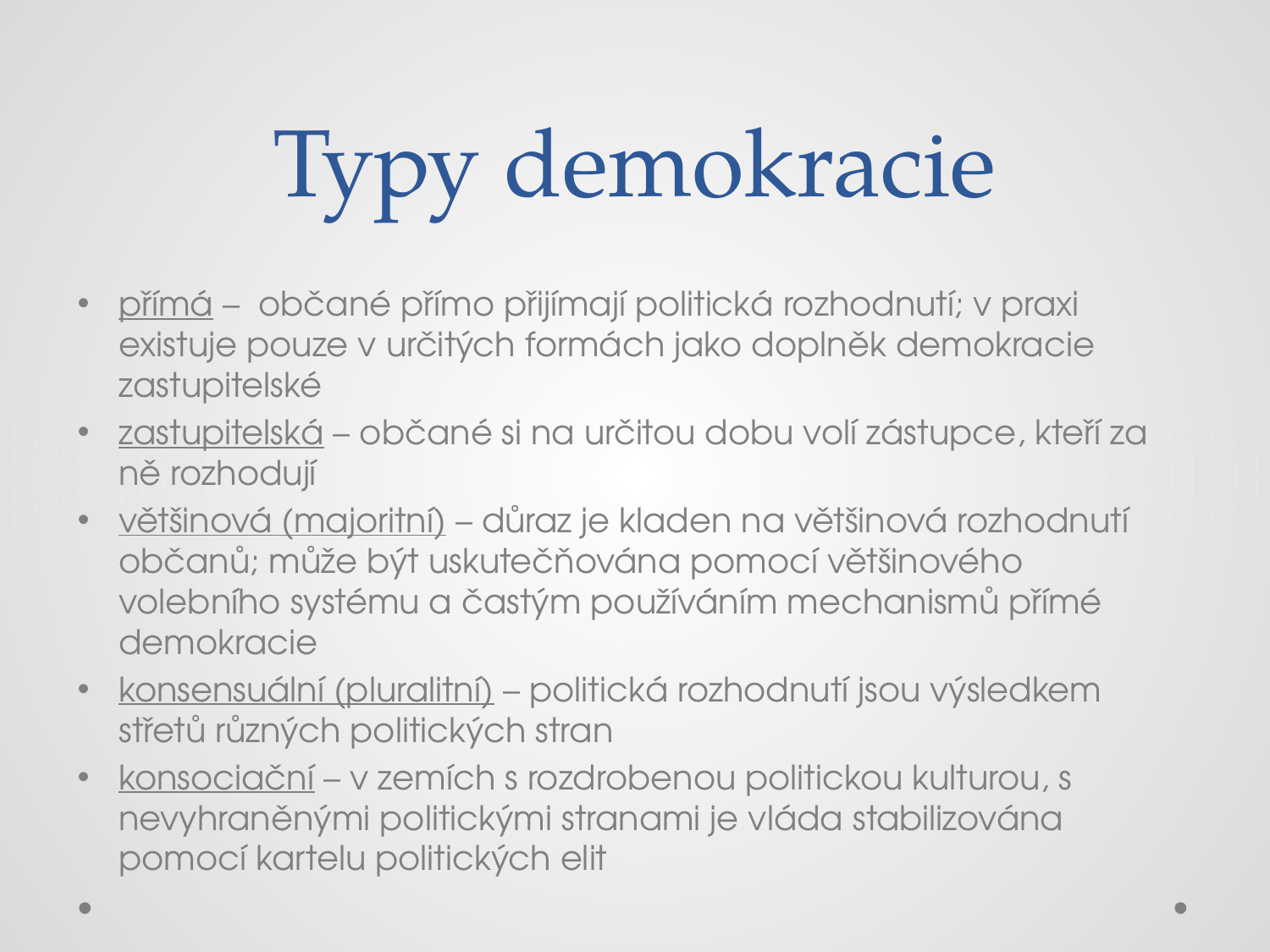

# Typy demokracie
přímá –  občané přímo přijímají politická rozhodnutí; v praxi existuje pouze v určitých formách jako doplněk demokracie zastupitelské
zastupitelská – občané si na určitou dobu volí zástupce, kteří za ně rozhodují
většinová (majoritní) – důraz je kladen na většinová rozhodnutí občanů; může být uskutečňována pomocí většinového volebního systému a častým používáním mechanismů přímé demokracie
konsensuální (pluralitní) – politická rozhodnutí jsou výsledkem střetů různých politických stran
konsociační – v zemích s rozdrobenou politickou kulturou, s nevyhraněnými politickými stranami je vláda stabilizována pomocí kartelu politických elit